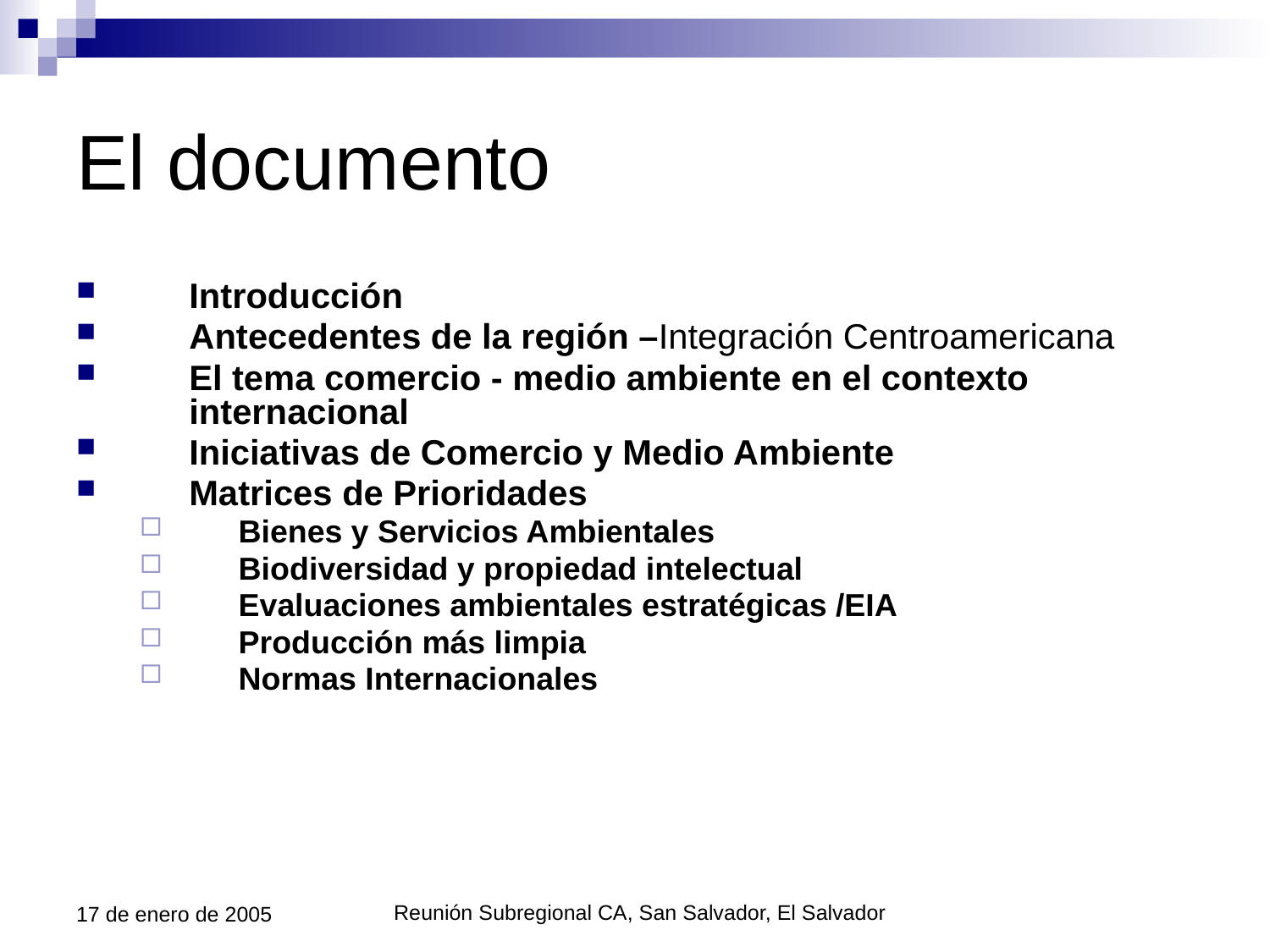

# El documento
Introducción
Antecedentes de la región –Integración Centroamericana
El tema comercio - medio ambiente en el contexto internacional
Iniciativas de Comercio y Medio Ambiente
Matrices de Prioridades
Bienes y Servicios Ambientales
Biodiversidad y propiedad intelectual
Evaluaciones ambientales estratégicas /EIA
Producción más limpia
Normas Internacionales
17 de enero de 2005
Reunión Subregional CA, San Salvador, El Salvador